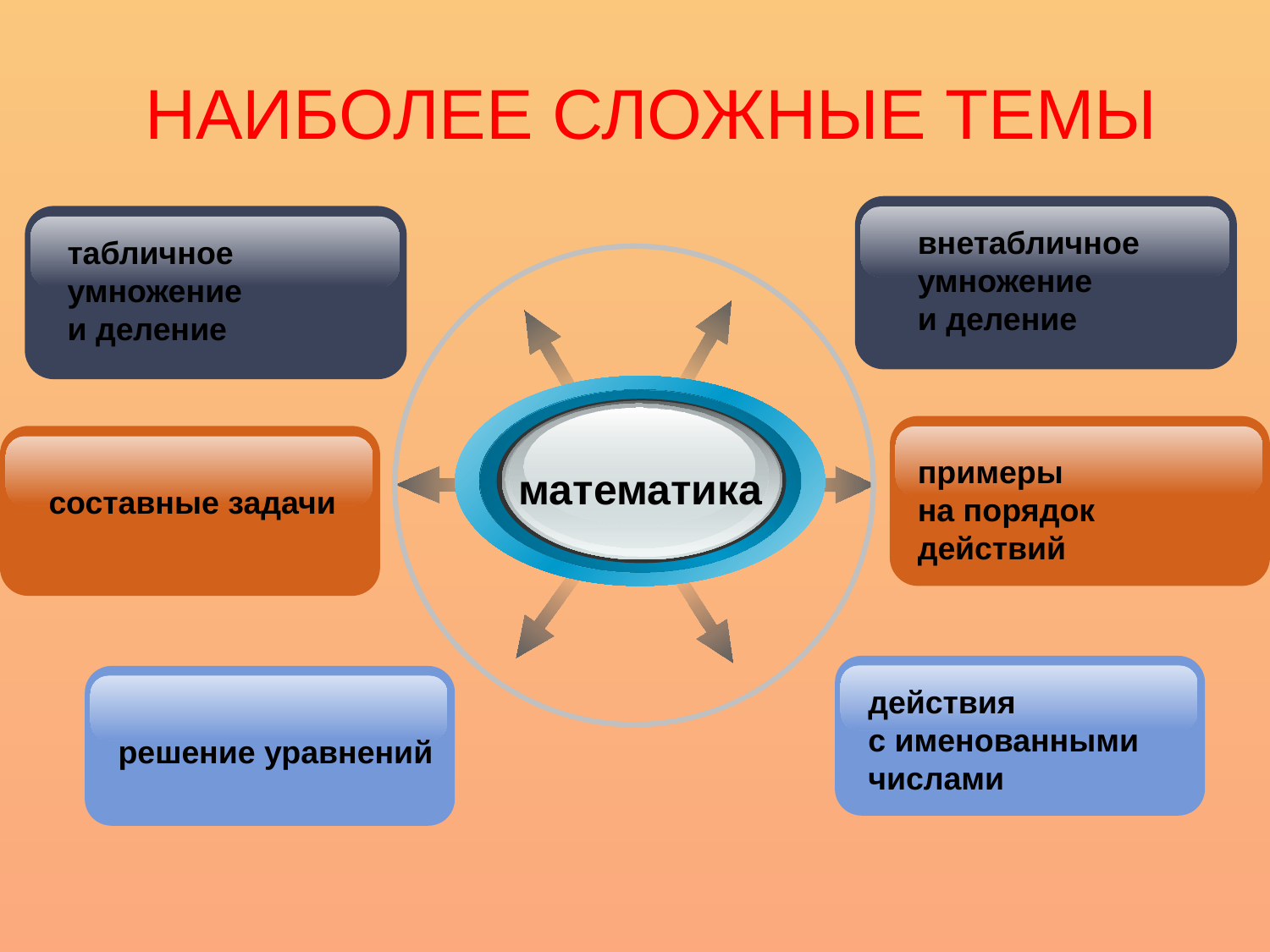

# Наиболее сложные темы

внетабличное умножение
и деление
табличное умножение и деление

примеры
на порядок действий
математика

составные задачи

действия
с именованными
числами
решение уравнений